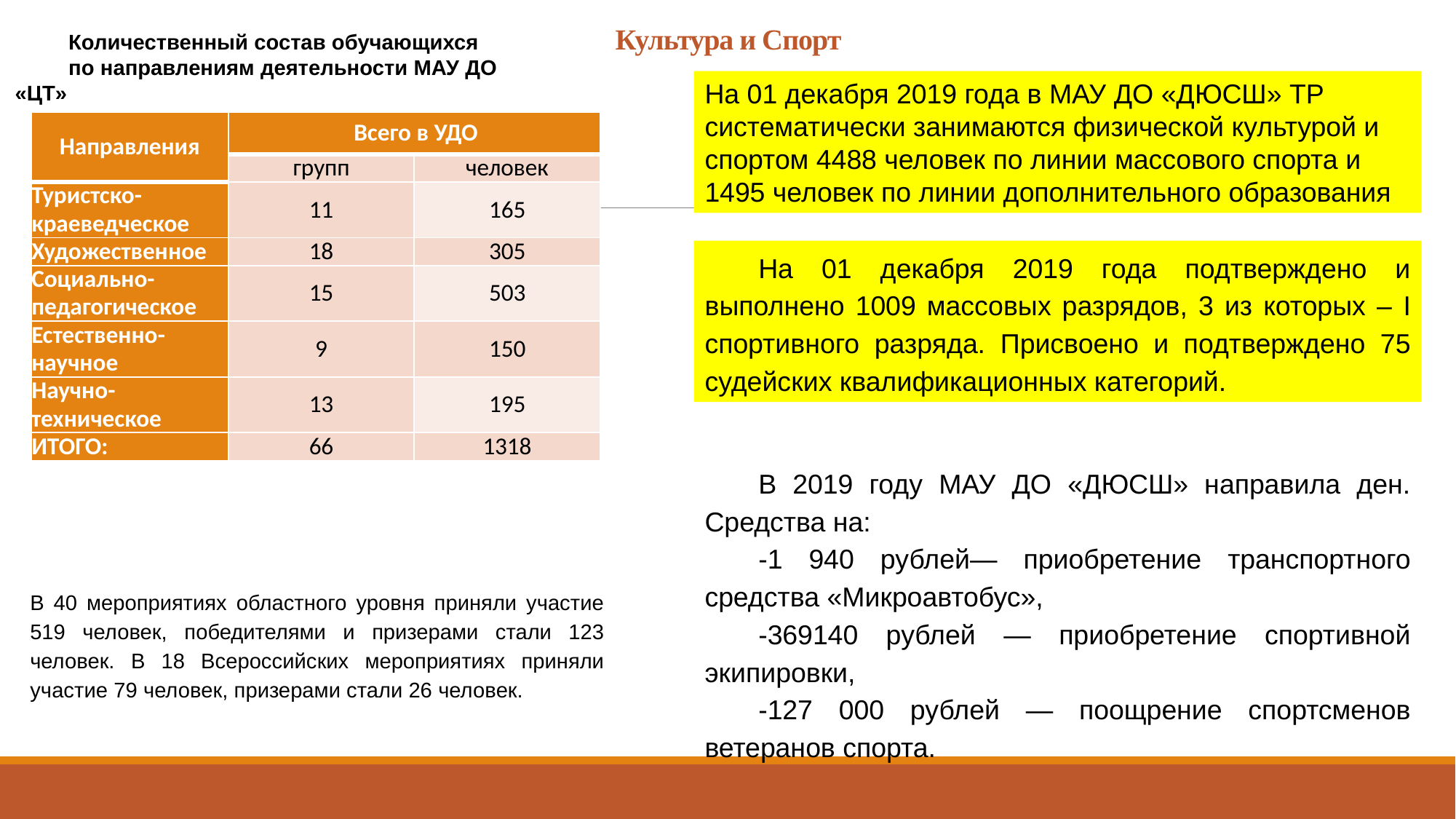

# Культура и Спорт
Количественный состав обучающихся
по направлениям деятельности МАУ ДО «ЦТ»

На 01 декабря 2019 года в МАУ ДО «ДЮСШ» ТР систематически занимаются физической культурой и спортом 4488 человек по линии массового спорта и 1495 человек по линии дополнительного образования

| Направления | Всего в УДО |  |
| --- | --- | --- |
|  | групп | человек |
| Туристско-краеведческое | 11 | 165 |
| Художественное | 18 | 305 |
| Социально-педагогическое | 15 | 503 |
| Естественно-научное | 9 | 150 |
| Научно-техническое | 13 | 195 |
| ИТОГО: | 66 | 1318 |
На 01 декабря 2019 года подтверждено и выполнено 1009 массовых разрядов, 3 из которых – I спортивного разряда. Присвоено и подтверждено 75 судейских квалификационных категорий.
В 2019 году МАУ ДО «ДЮСШ» направила ден. Средства на:
-1 940 рублей— приобретение транспортного средства «Микроавтобус»,
-369140 рублей — приобретение спортивной экипировки,
-127 000 рублей — поощрение спортсменов ветеранов спорта.
В 40 мероприятиях областного уровня приняли участие 519 человек, победителями и призерами стали 123 человек. В 18 Всероссийских мероприятиях приняли участие 79 человек, призерами стали 26 человек.